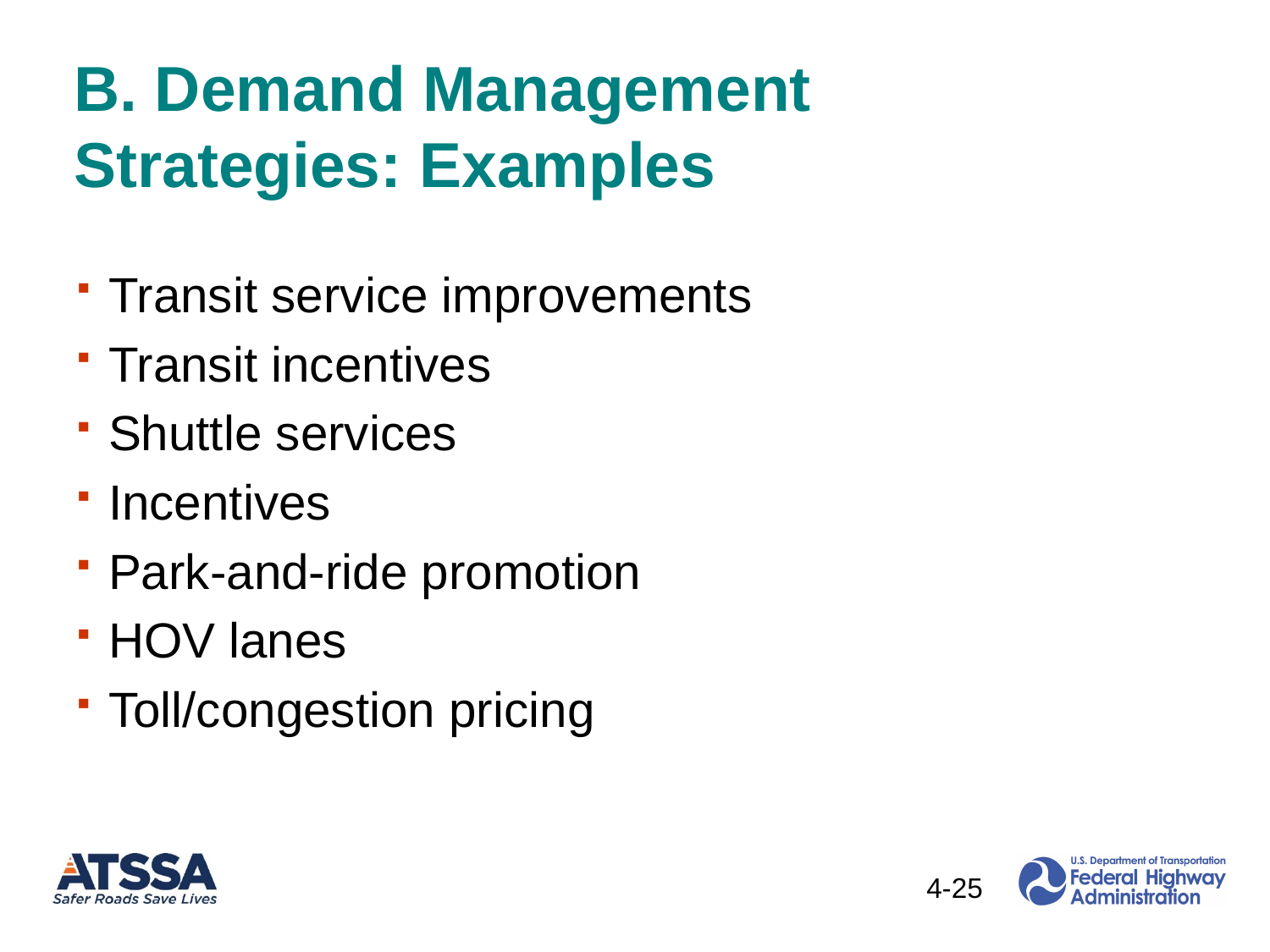

# B. Demand Management Strategies: Examples

Transit service improvements
Transit incentives
Shuttle services
Incentives
Park-and-ride promotion
HOV lanes
Toll/congestion pricing